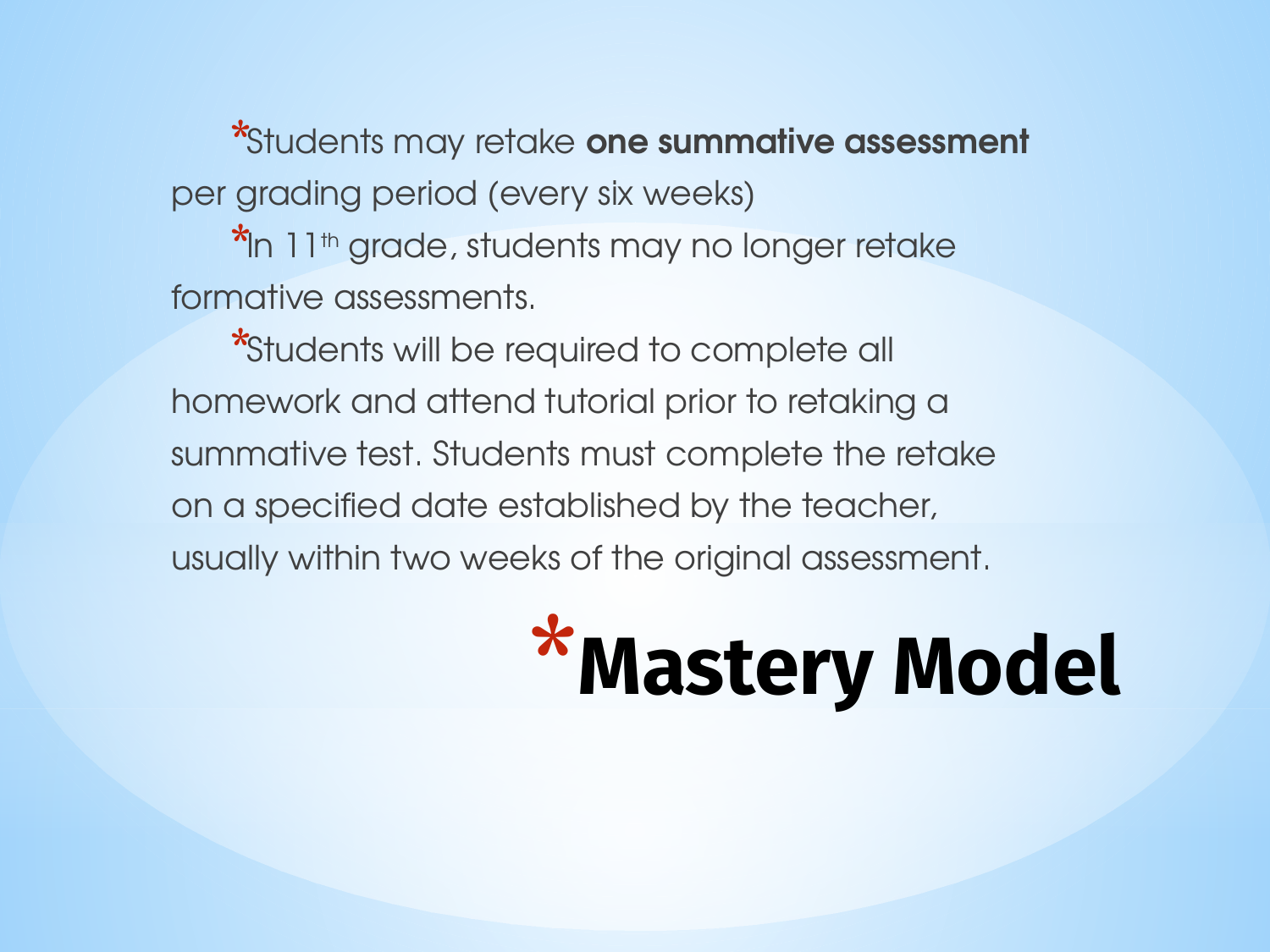

Students may retake one summative assessment per grading period (every six weeks)
In 11th grade, students may no longer retake formative assessments.
Students will be required to complete all homework and attend tutorial prior to retaking a summative test. Students must complete the retake on a specified date established by the teacher, usually within two weeks of the original assessment.

# Mastery Model